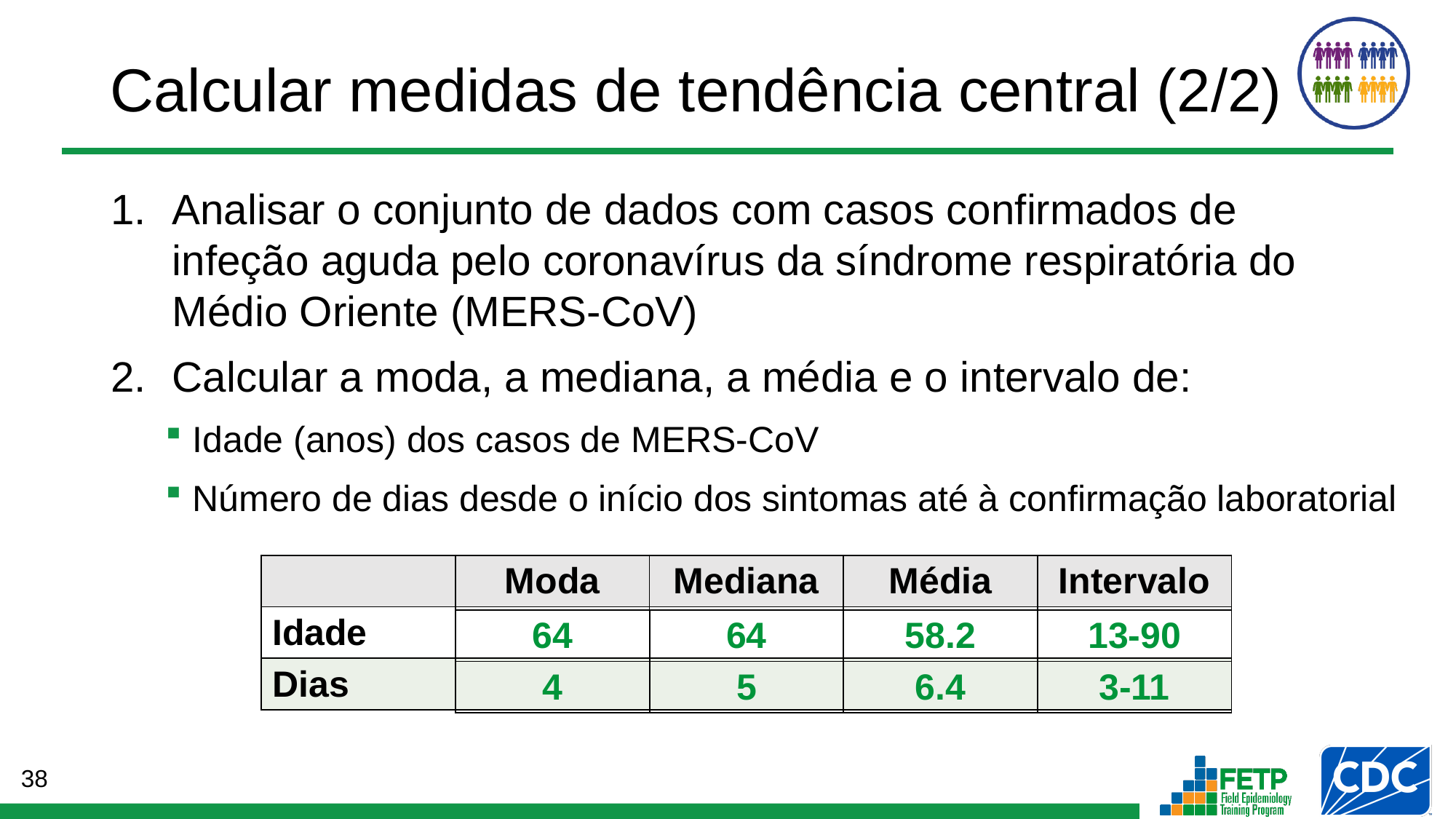

Calcular medidas de tendência central (2/2)
Analisar o conjunto de dados com casos confirmados de
infeção aguda pelo coronavírus da síndrome respiratória do Médio Oriente (MERS-CoV)
Calcular a moda, a mediana, a média e o intervalo de:
Idade (anos) dos casos de MERS-CoV
Número de dias desde o início dos sintomas até à confirmação laboratorial

|  | Moda | Mediana | Média | Intervalo |
| --- | --- | --- | --- | --- |
| Idade |  |  |  |  |
| Dias |  |  |  |  |
| 64 | 64 | 58.2 | 13-90 |
| --- | --- | --- | --- |
| 4 | 5 | 6.4 | 3-11 |